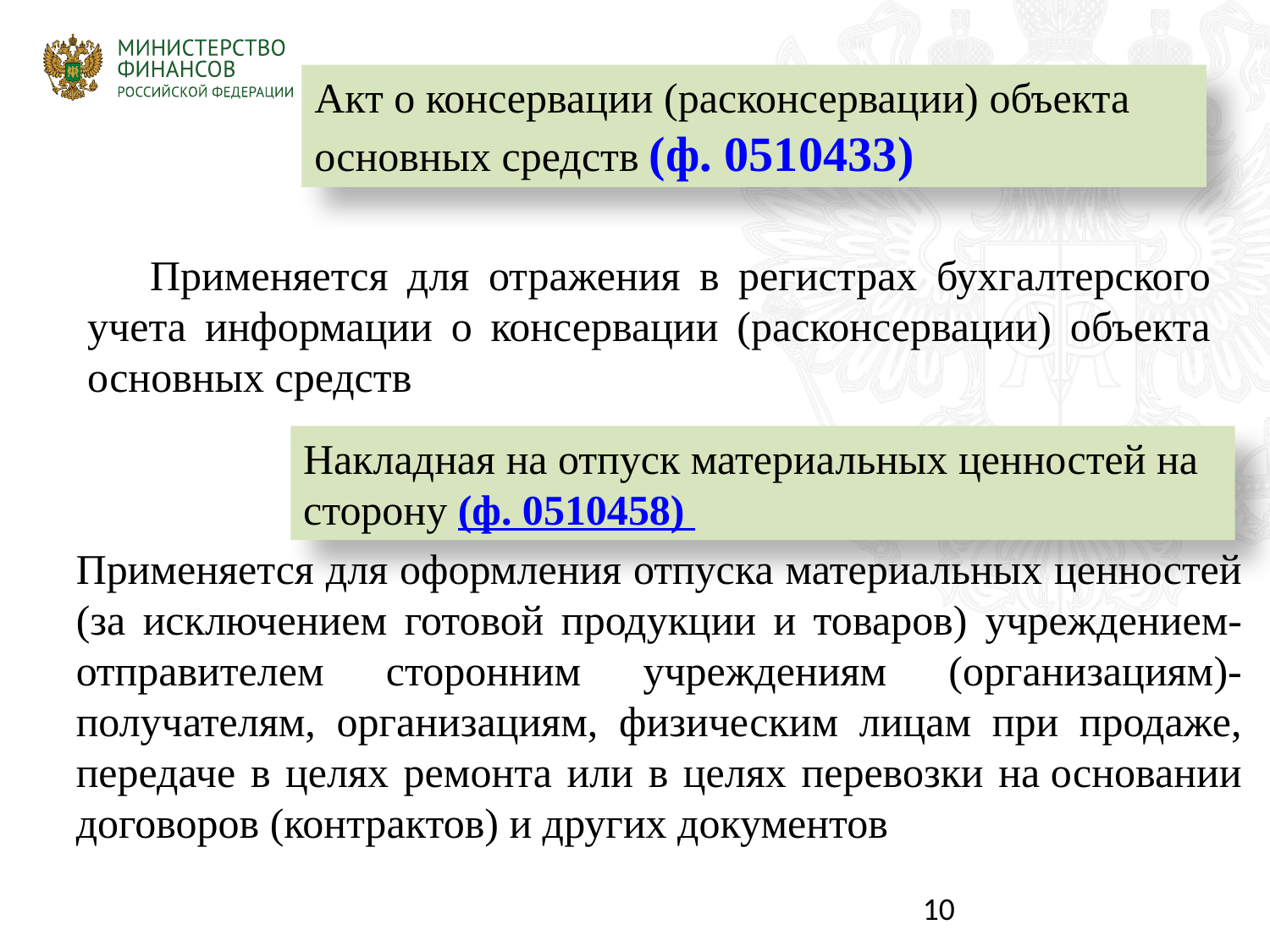

Акт о консервации (расконсервации) объекта основных средств (ф. 0510433)
Применяется для отражения в регистрах бухгалтерского учета информации о консервации (расконсервации) объекта основных средств
Накладная на отпуск материальных ценностей на сторону (ф. 0510458)
Применяется для оформления отпуска материальных ценностей (за исключением готовой продукции и товаров) учреждением-отправителем сторонним учреждениям (организациям)-получателям, организациям, физическим лицам при продаже, передаче в целях ремонта или в целях перевозки на основании договоров (контрактов) и других документов
10